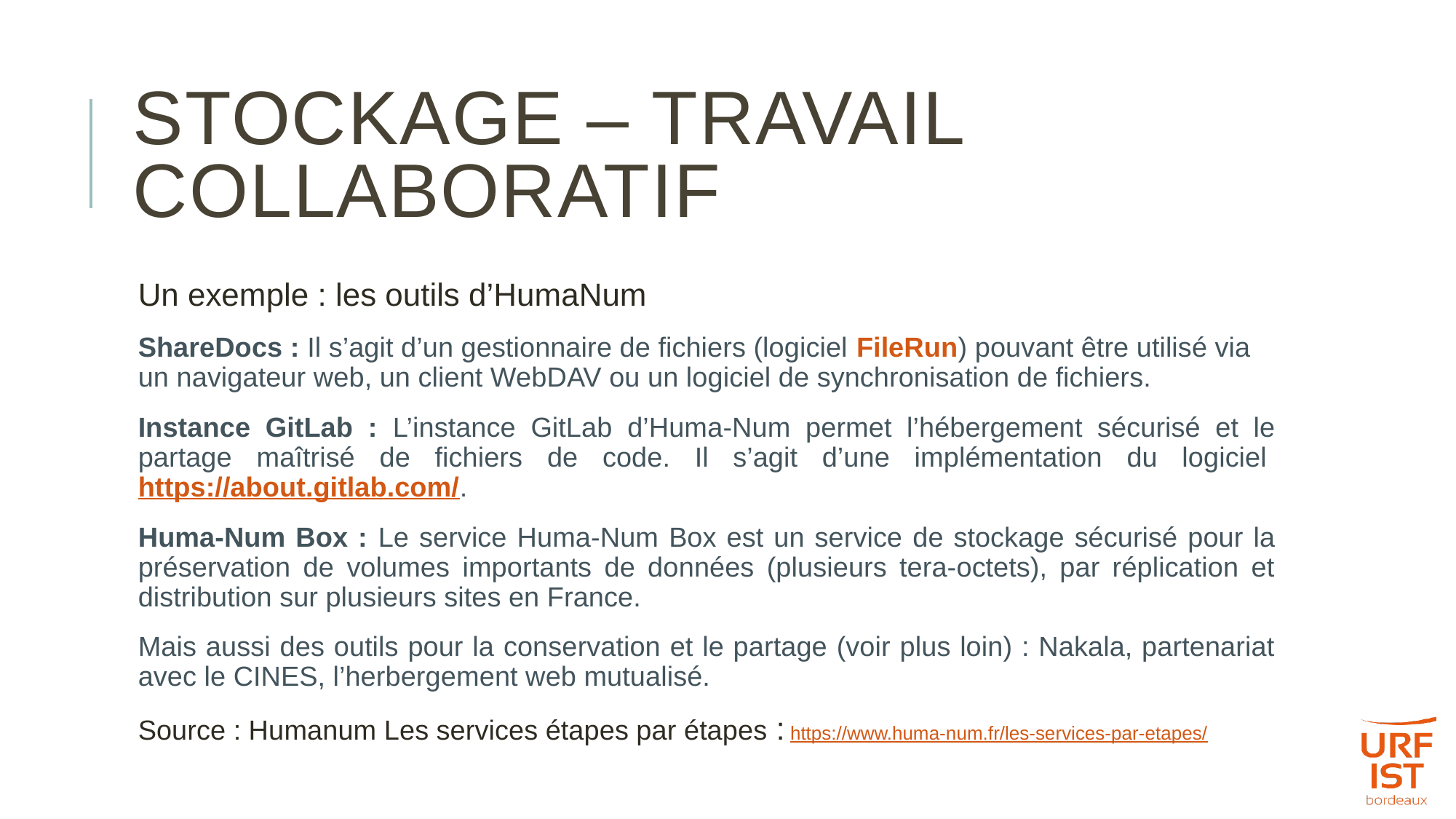

# Stockage – travail collaboratif
Un exemple : les outils d’HumaNum
ShareDocs : Il s’agit d’un gestionnaire de fichiers (logiciel FileRun) pouvant être utilisé via un navigateur web, un client WebDAV ou un logiciel de synchronisation de fichiers.
Instance GitLab : L’instance GitLab d’Huma-Num permet l’hébergement sécurisé et le partage maîtrisé de fichiers de code. Il s’agit d’une implémentation du logiciel https://about.gitlab.com/.
Huma-Num Box : Le service Huma-Num Box est un service de stockage sécurisé pour la préservation de volumes importants de données (plusieurs tera-octets), par réplication et distribution sur plusieurs sites en France.
Mais aussi des outils pour la conservation et le partage (voir plus loin) : Nakala, partenariat avec le CINES, l’herbergement web mutualisé.
Source : Humanum Les services étapes par étapes : https://www.huma-num.fr/les-services-par-etapes/